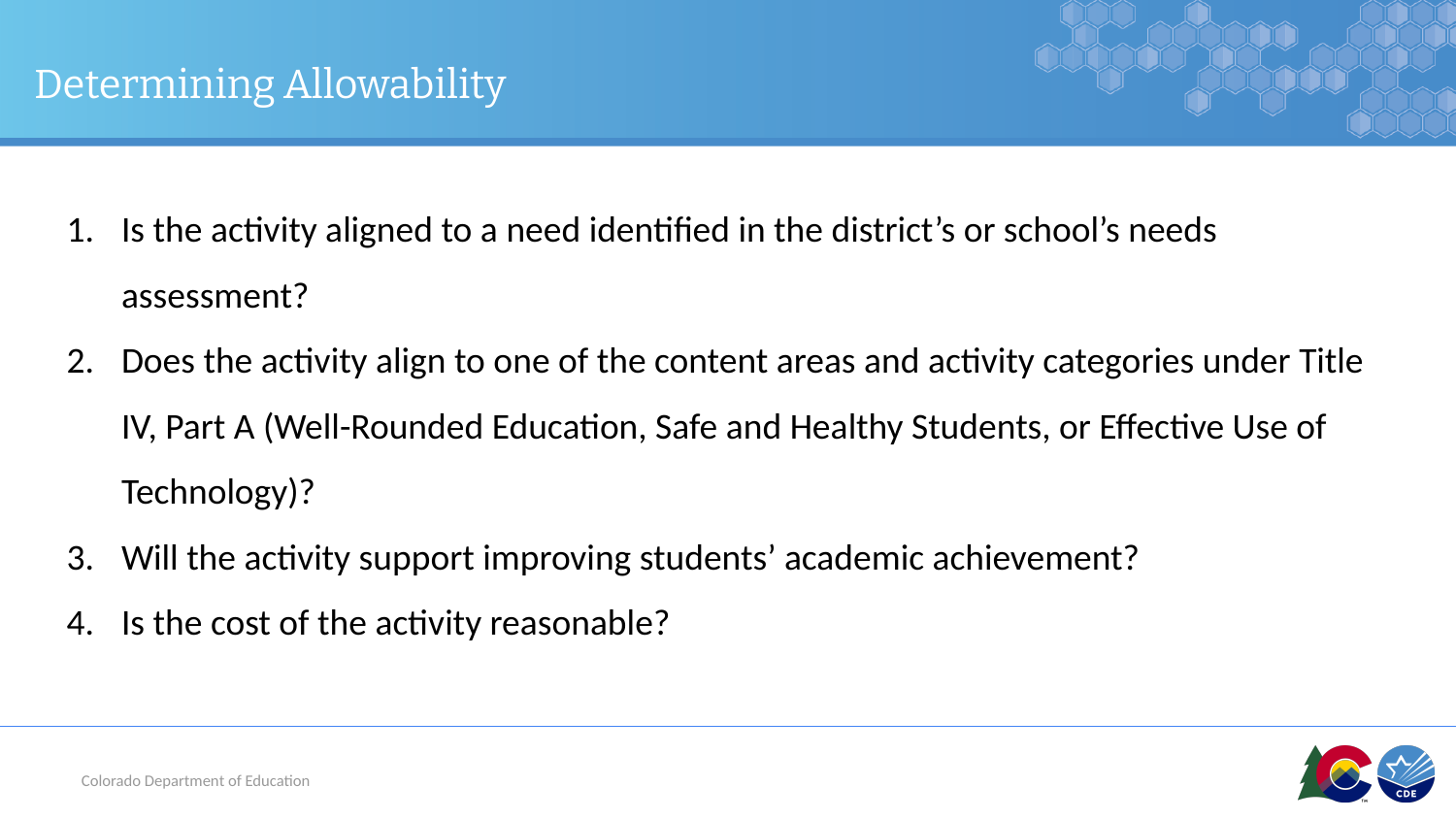

# Determining Allowability
Is the activity aligned to a need identified in the district’s or school’s needs assessment?
Does the activity align to one of the content areas and activity categories under Title IV, Part A (Well-Rounded Education, Safe and Healthy Students, or Effective Use of Technology)?
Will the activity support improving students’ academic achievement?
Is the cost of the activity reasonable?